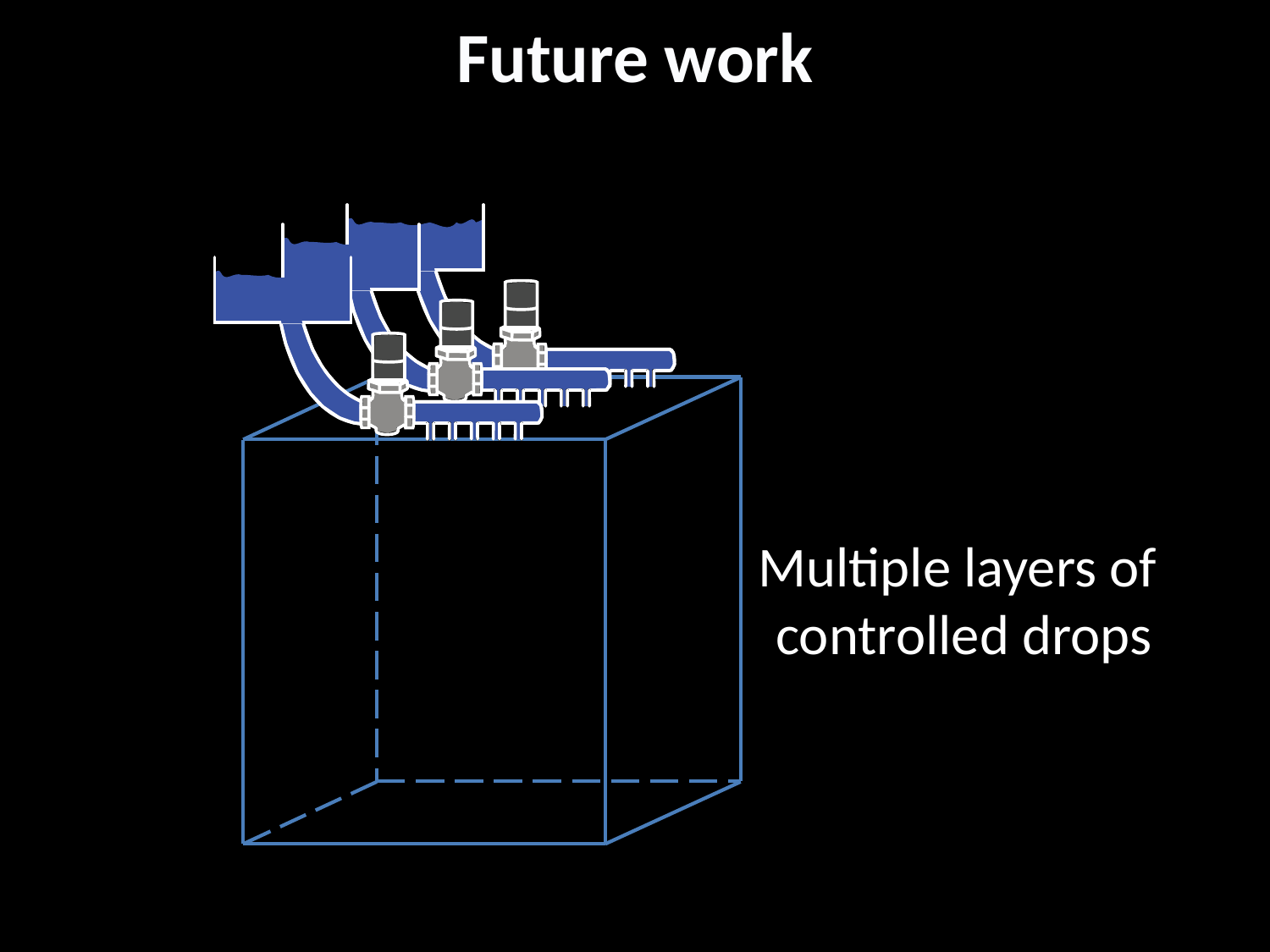

# Future work

Multiple layers of
controlled drops